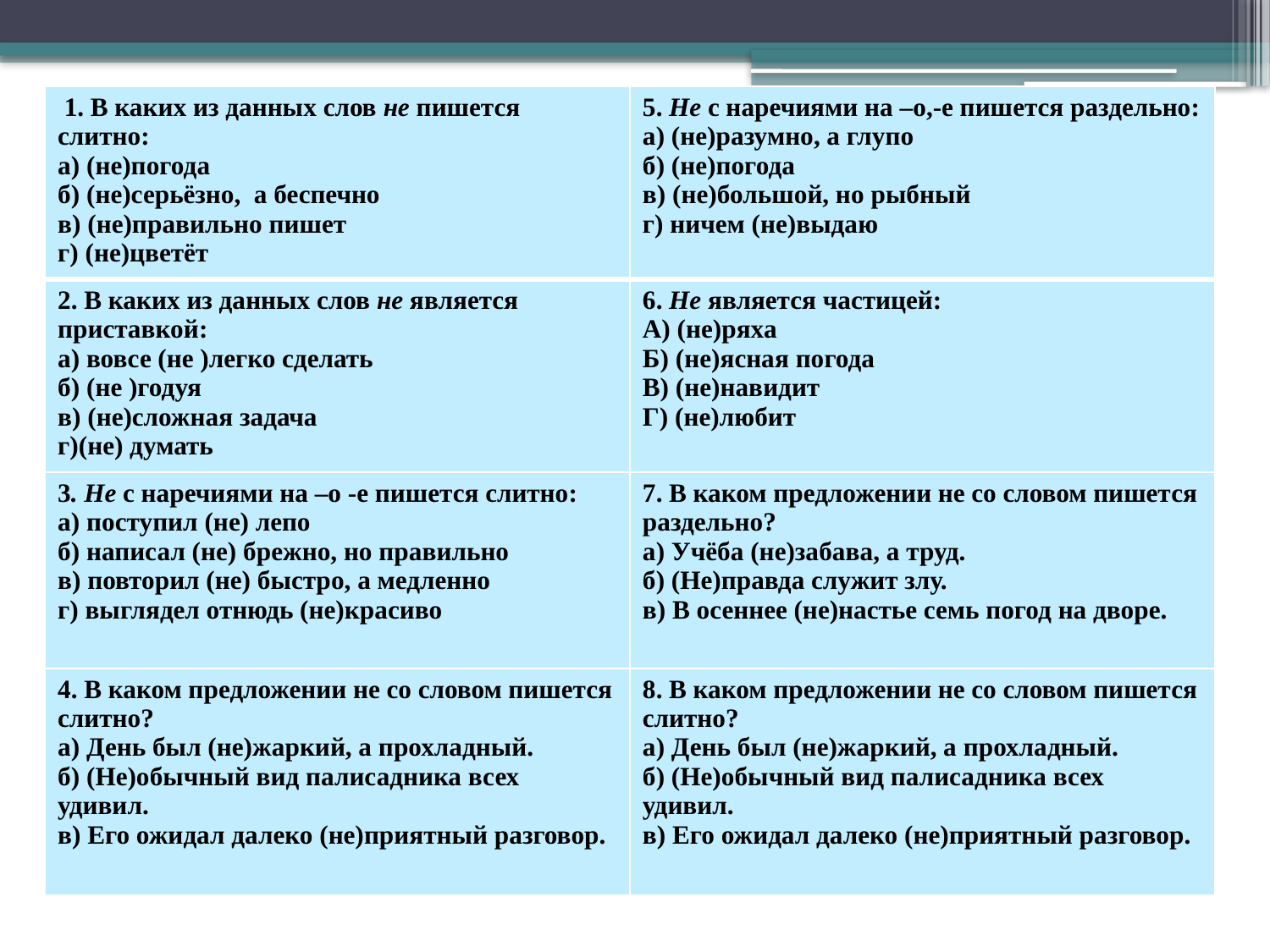

| 1. В каких из данных слов не пишется слитно: а) (не)погода б) (не)серьёзно, а беспечно в) (не)правильно пишет г) (не)цветёт | 5. Не с наречиями на –о,-е пишется раздельно: а) (не)разумно, а глупо б) (не)погода в) (не)большой, но рыбный г) ничем (не)выдаю |
| --- | --- |
| 2. В каких из данных слов не является приставкой: а) вовсе (не )легко сделать б) (не )годуя в) (не)сложная задача г)(не) думать | 6. Не является частицей: А) (не)ряха Б) (не)ясная погода В) (не)навидит Г) (не)любит |
| 3. Не с наречиями на –о -е пишется слитно: а) поступил (не) лепо б) написал (не) брежно, но правильно в) повторил (не) быстро, а медленно г) выглядел отнюдь (не)красиво | 7. В каком предложении не со словом пишется раздельно? а) Учёба (не)забава, а труд. б) (Не)правда служит злу. в) В осеннее (не)настье семь погод на дворе. |
| 4. В каком предложении не со словом пишется слитно? а) День был (не)жаркий, а прохладный. б) (Не)обычный вид палисадника всех удивил. в) Его ожидал далеко (не)приятный разговор. | 8. В каком предложении не со словом пишется слитно? а) День был (не)жаркий, а прохладный. б) (Не)обычный вид палисадника всех удивил. в) Его ожидал далеко (не)приятный разговор. |